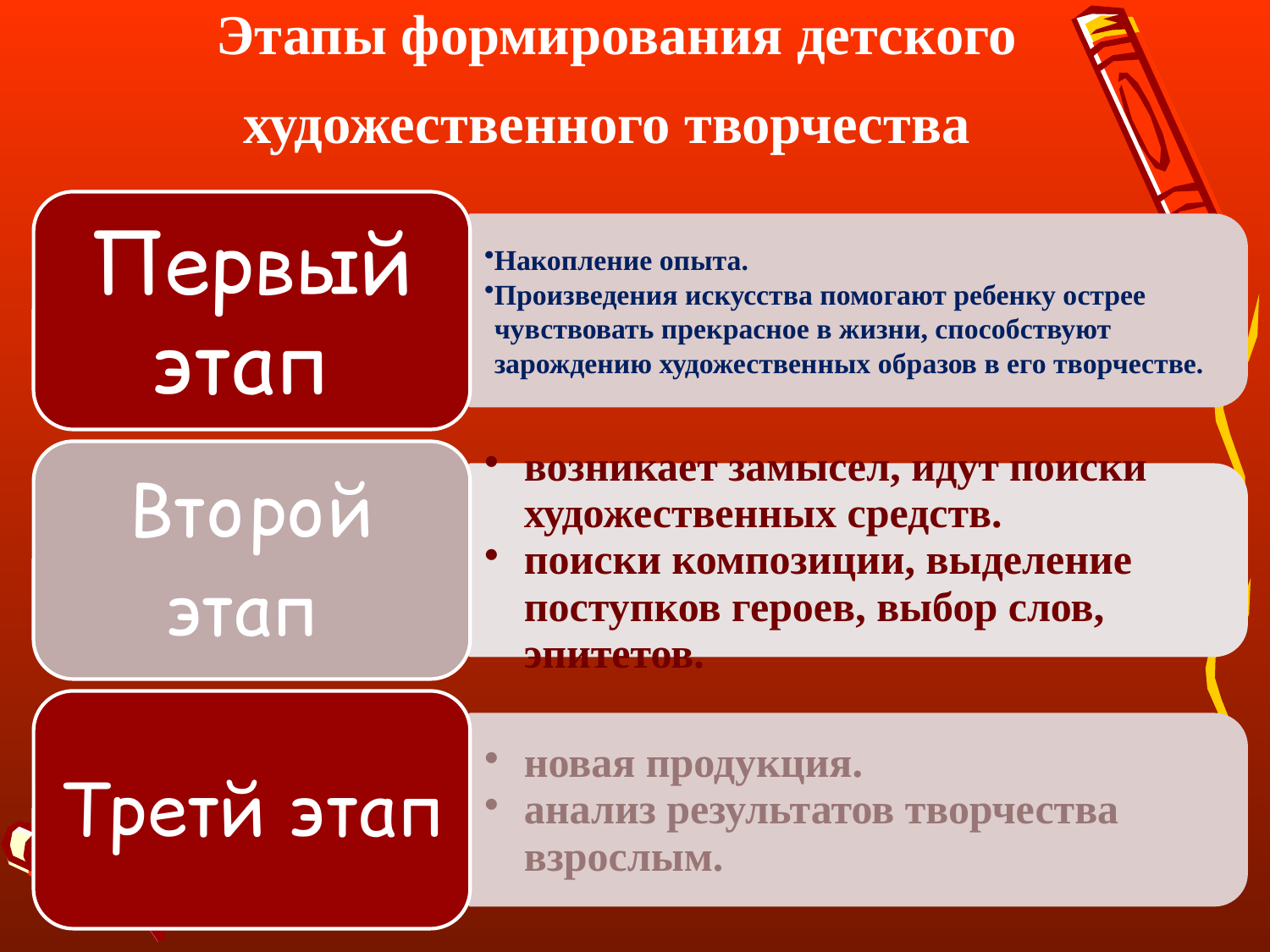

Этапы формирования детского художественного творчества
Первый этап
Накопление опыта.
Произведения искусства помогают ребенку острее чувствовать прекрасное в жизни, способствуют зарождению художественных образов в его творчестве.
Второй этап
возникает замысел, идут поиски художественных средств.
поиски композиции, выделение поступков героев, выбор слов, эпитетов.
Третй этап
новая продукция.
анализ результатов творчества взрослым.